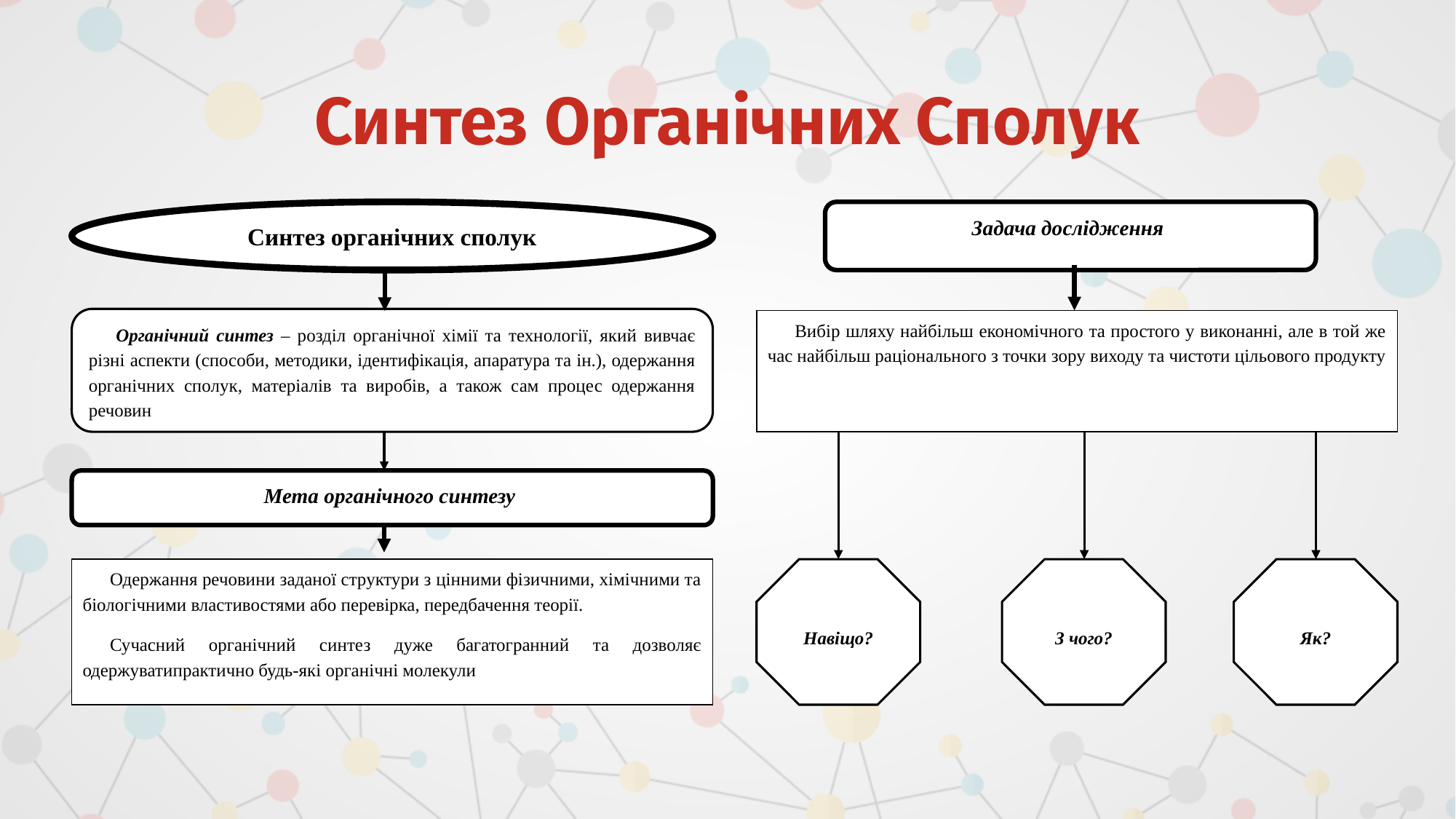

# Синтез Органічних Сполук
Синтез органічних сполук
Задача дослідження
Органічний синтез – розділ органічної хімії та технології, який вивчає різні аспекти (способи, методики, ідентифікація, апаратура та ін.), одержання органічних сполук, матеріалів та виробів, а також сам процес одержання речовин
Вибір шляху найбільш економічного та простого у виконанні, але в той же час найбільш раціонального з точки зору виходу та чистоти цільового продукту
Мета органічного синтезу
Одержання речовини заданої структури з цінними фізичними, хімічними та біологічними властивостями або перевірка, передбачення теорії.
Сучасний органічний синтез дуже багатогранний та дозволяє одержуватипрактично будь-які органічні молекули

Навіщо?

З чого?

Як?